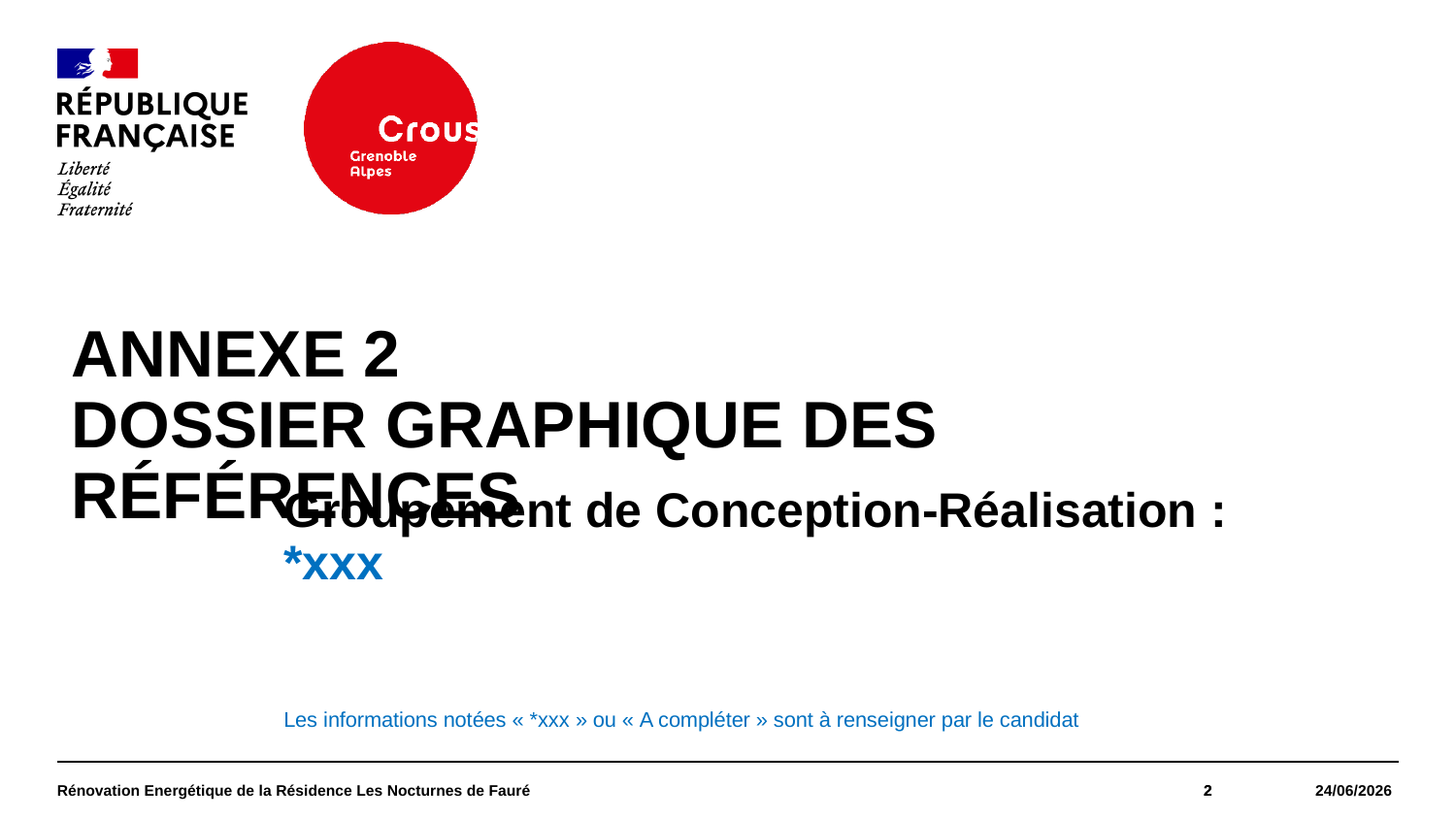

#
ANNEXE 2
Dossier graphique des références
Groupement de Conception-Réalisation :
*xxx
Les informations notées « *xxx » ou « A compléter » sont à renseigner par le candidat
Rénovation Energétique de la Résidence Les Nocturnes de Fauré